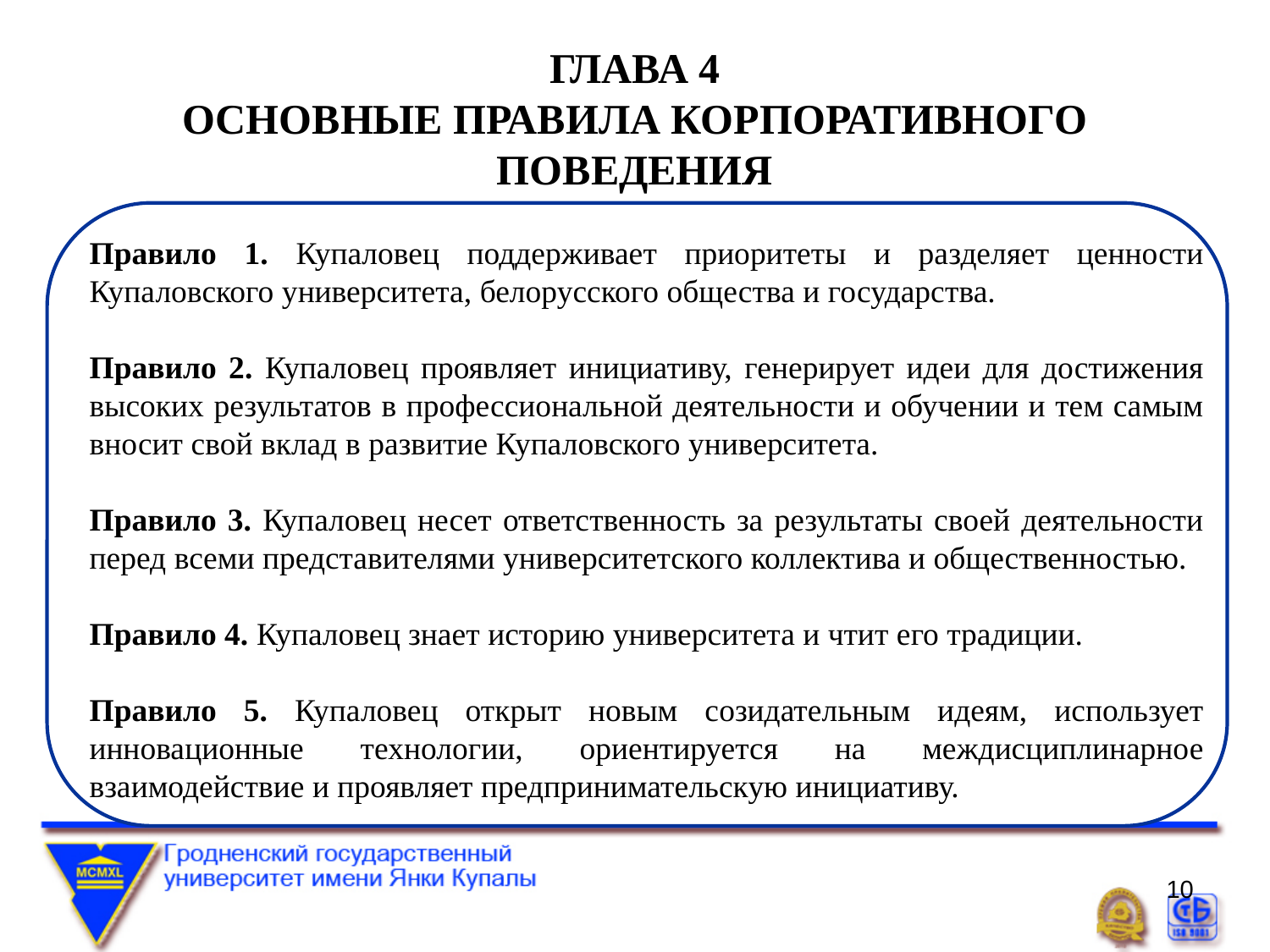

# ГЛАВА 4 ОСНОВНЫЕ ПРАВИЛА КОРПОРАТИВНОГО ПОВЕДЕНИЯ

Правило 1. Купаловец поддерживает приоритеты и разделяет ценности Купаловского университета, белорусского общества и государства.

Правило 2. Купаловец проявляет инициативу, генерирует идеи для достижения высоких результатов в профессиональной деятельности и обучении и тем самым вносит свой вклад в развитие Купаловского университета.

Правило 3. Купаловец несет ответственность за результаты своей деятельности перед всеми представителями университетского коллектива и общественностью.

Правило 4. Купаловец знает историю университета и чтит его традиции.

Правило 5. Купаловец открыт новым созидательным идеям, использует инновационные технологии, ориентируется на междисциплинарное взаимодействие и проявляет предпринимательскую инициативу.

10